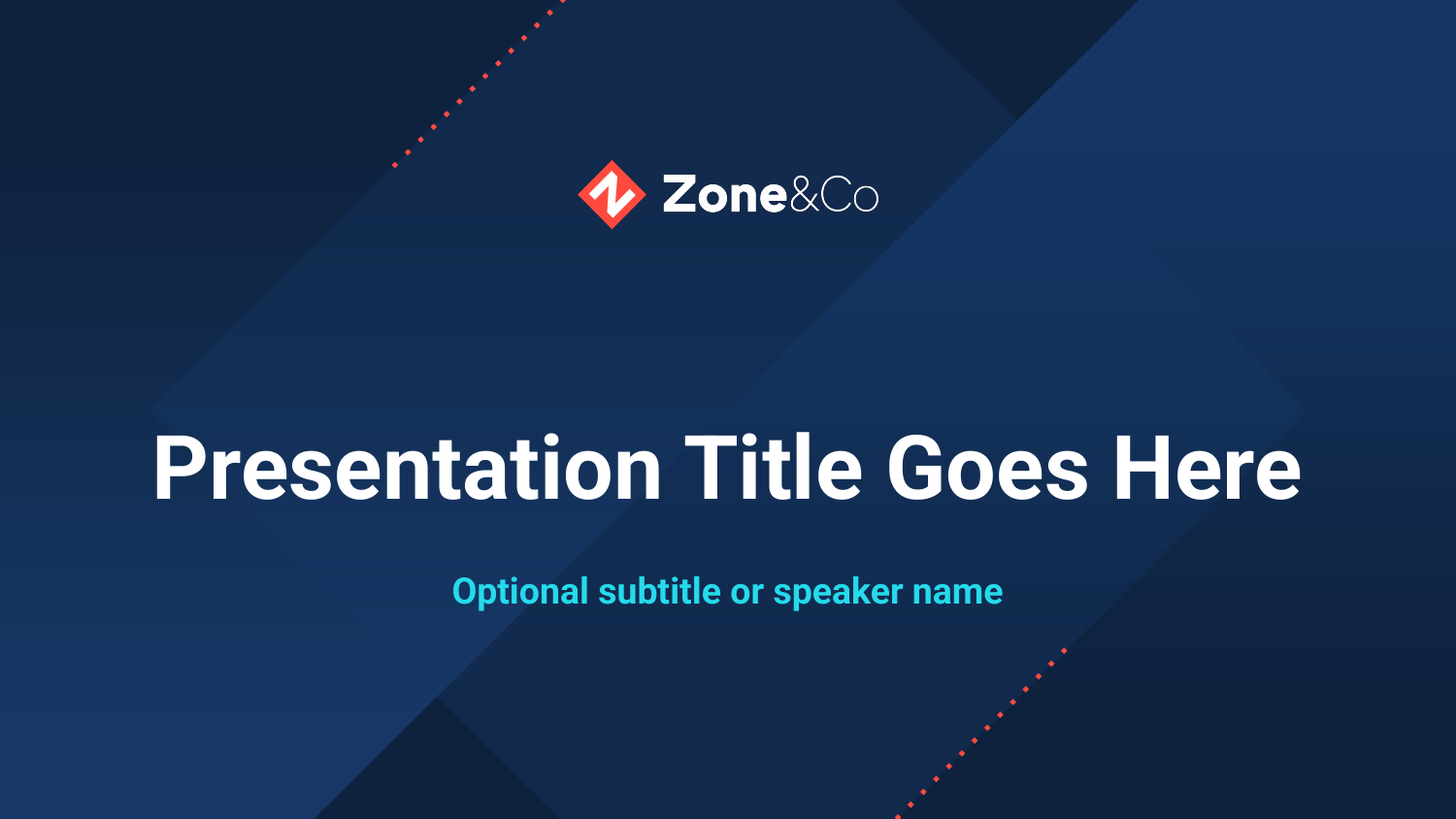

# Presentation Title Goes Here
Optional subtitle or speaker name
1